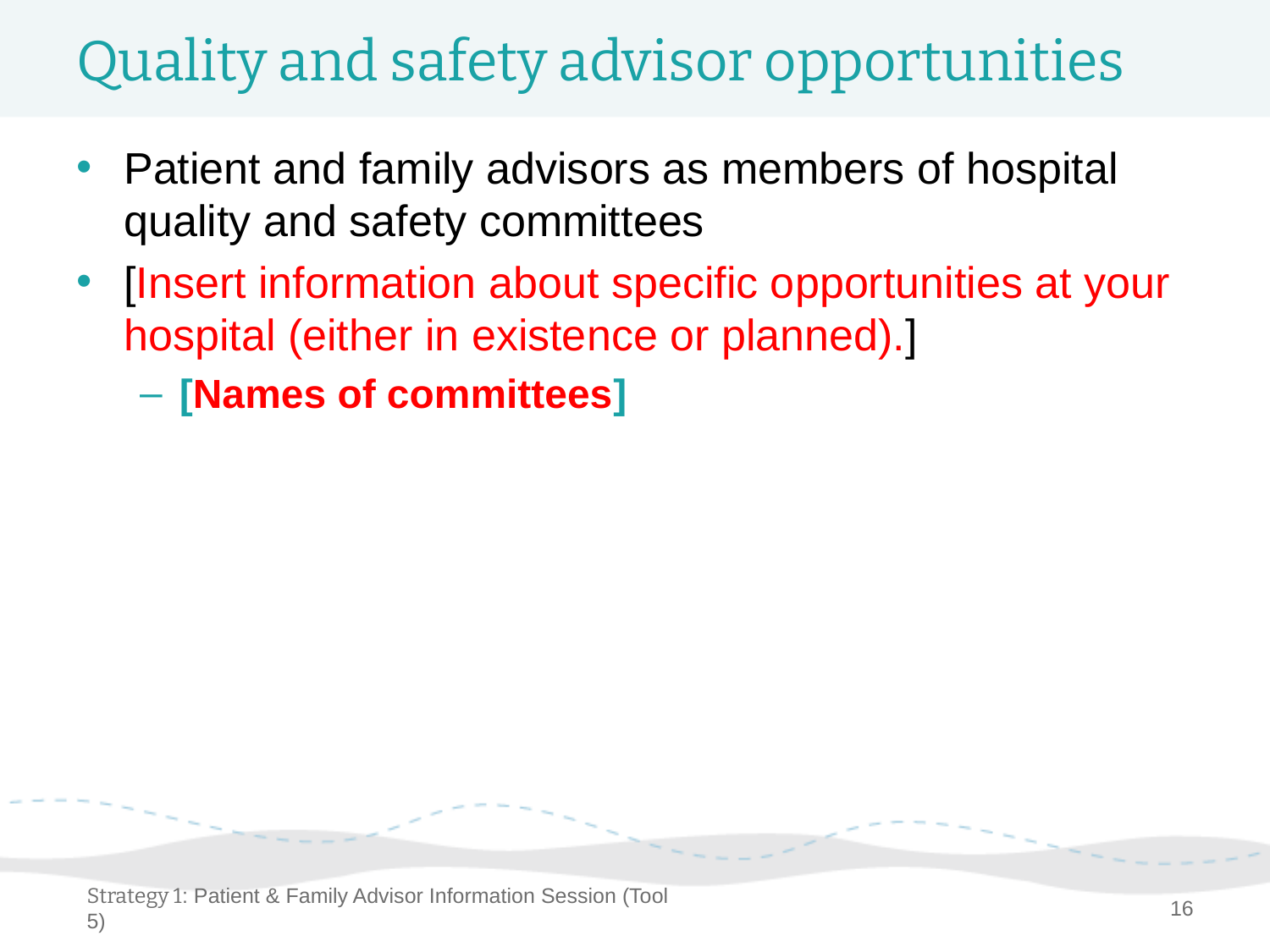

# Quality and safety advisor opportunities
Patient and family advisors as members of hospital quality and safety committees
[Insert information about specific opportunities at your hospital (either in existence or planned).]
[Names of committees]
Strategy 1: Patient & Family Advisor Information Session (Tool 5)
16